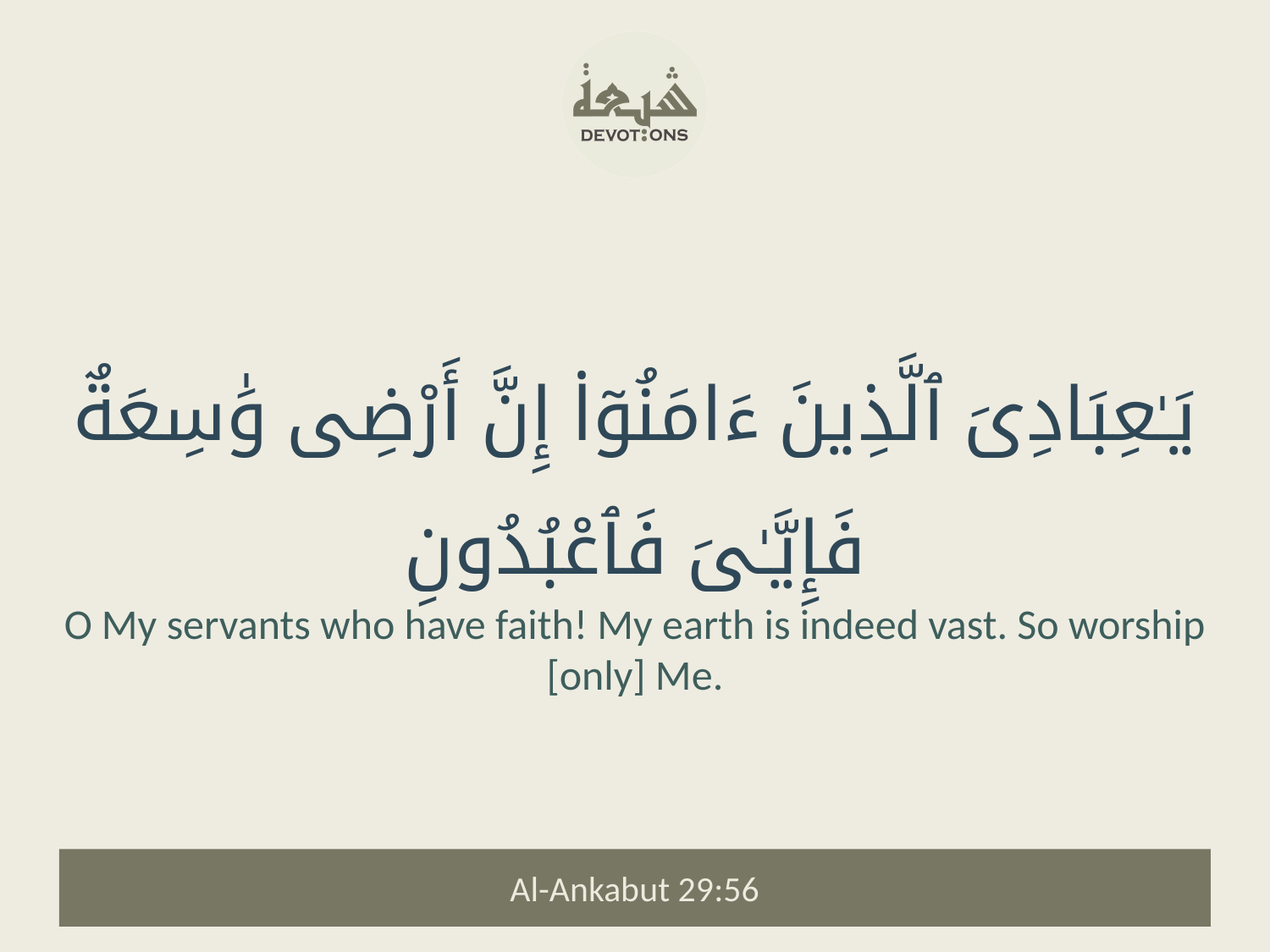

يَـٰعِبَادِىَ ٱلَّذِينَ ءَامَنُوٓا۟ إِنَّ أَرْضِى وَٰسِعَةٌ فَإِيَّـٰىَ فَٱعْبُدُونِ
O My servants who have faith! My earth is indeed vast. So worship [only] Me.
Al-Ankabut 29:56